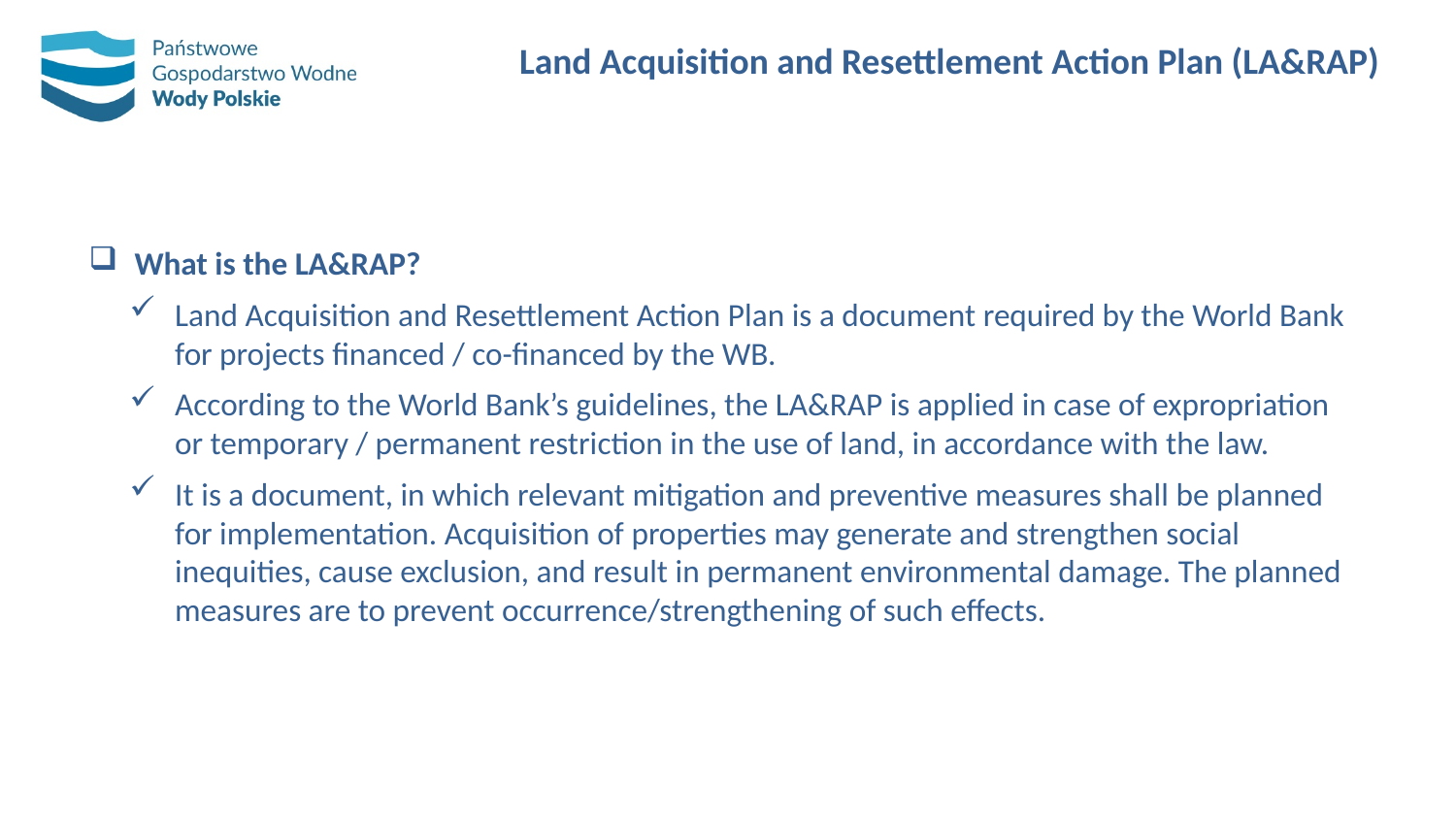

# Land Acquisition and Resettlement Action Plan (LA&RAP)
What is the LA&RAP?
Land Acquisition and Resettlement Action Plan is a document required by the World Bank for projects financed / co-financed by the WB.
According to the World Bank’s guidelines, the LA&RAP is applied in case of expropriation or temporary / permanent restriction in the use of land, in accordance with the law.
It is a document, in which relevant mitigation and preventive measures shall be planned for implementation. Acquisition of properties may generate and strengthen social inequities, cause exclusion, and result in permanent environmental damage. The planned measures are to prevent occurrence/strengthening of such effects.